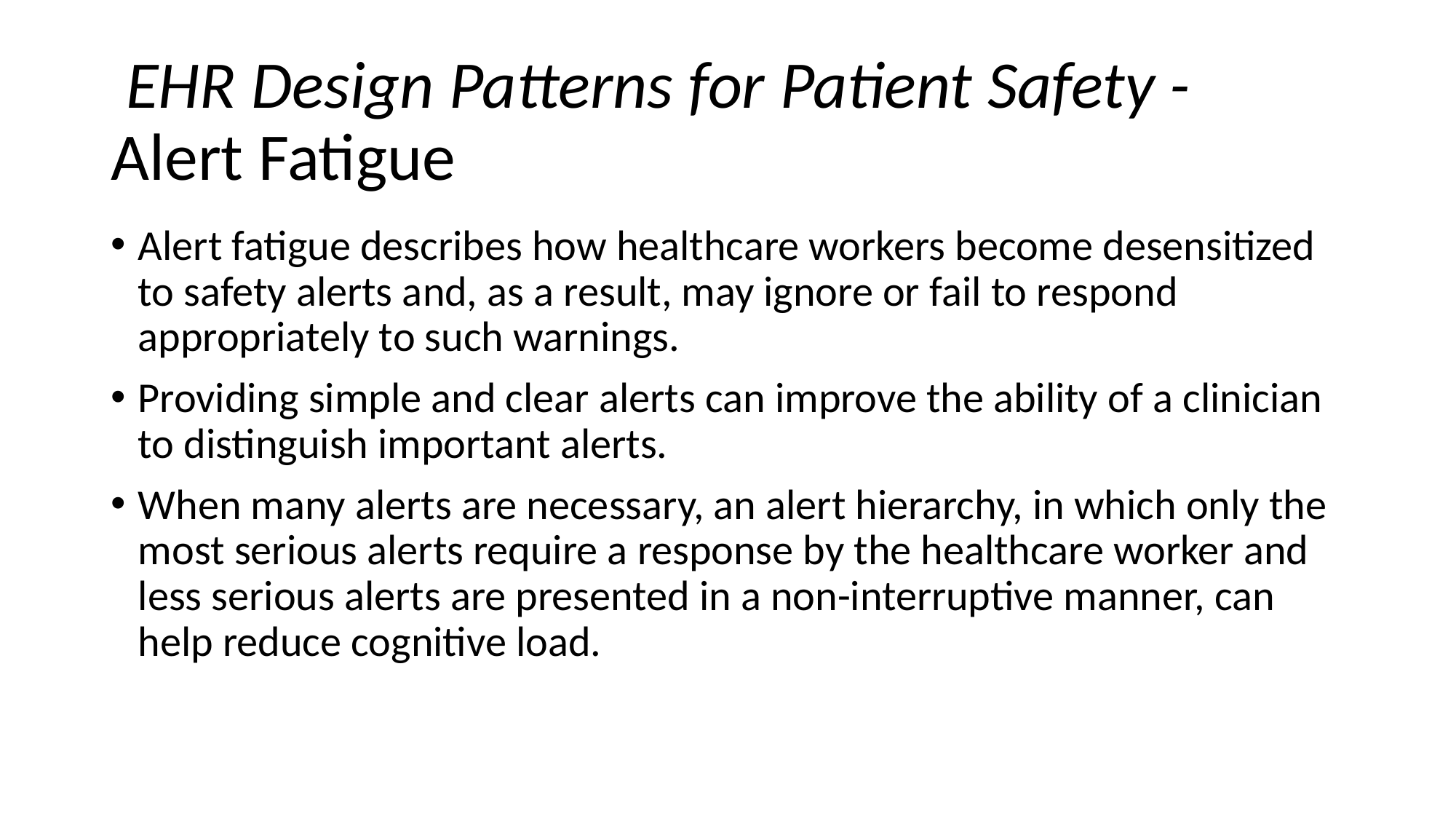

# EHR Design Patterns for Patient Safety - Alert Fatigue
Alert fatigue describes how healthcare workers become desensitized to safety alerts and, as a result, may ignore or fail to respond appropriately to such warnings.
Providing simple and clear alerts can improve the ability of a clinician to distinguish important alerts.
When many alerts are necessary, an alert hierarchy, in which only the most serious alerts require a response by the healthcare worker and less serious alerts are presented in a non-interruptive manner, can help reduce cognitive load.